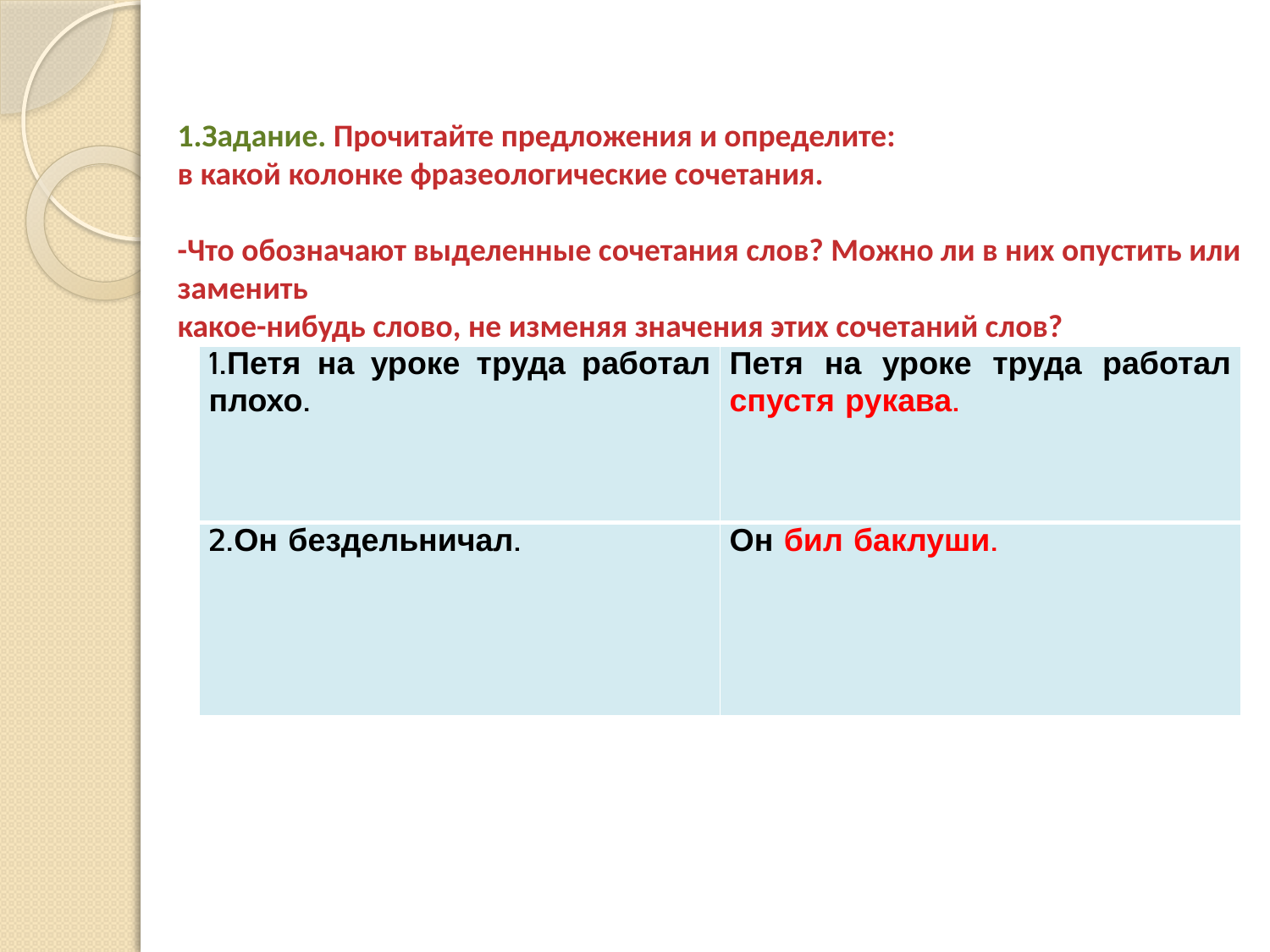

# 1.Задание. Прочитайте предложения и определите: в какой колонке фразеологические сочетания. -Что обозначают выделенные сочетания слов? Можно ли в них опустить или заменить какое-нибудь слово, не изменяя значения этих сочетаний слов?
| 1.Петя на уроке труда работал плохо. | Петя на уроке труда работал спустя рукава. |
| --- | --- |
| 2.Он бездельничал. | Он бил баклуши. |